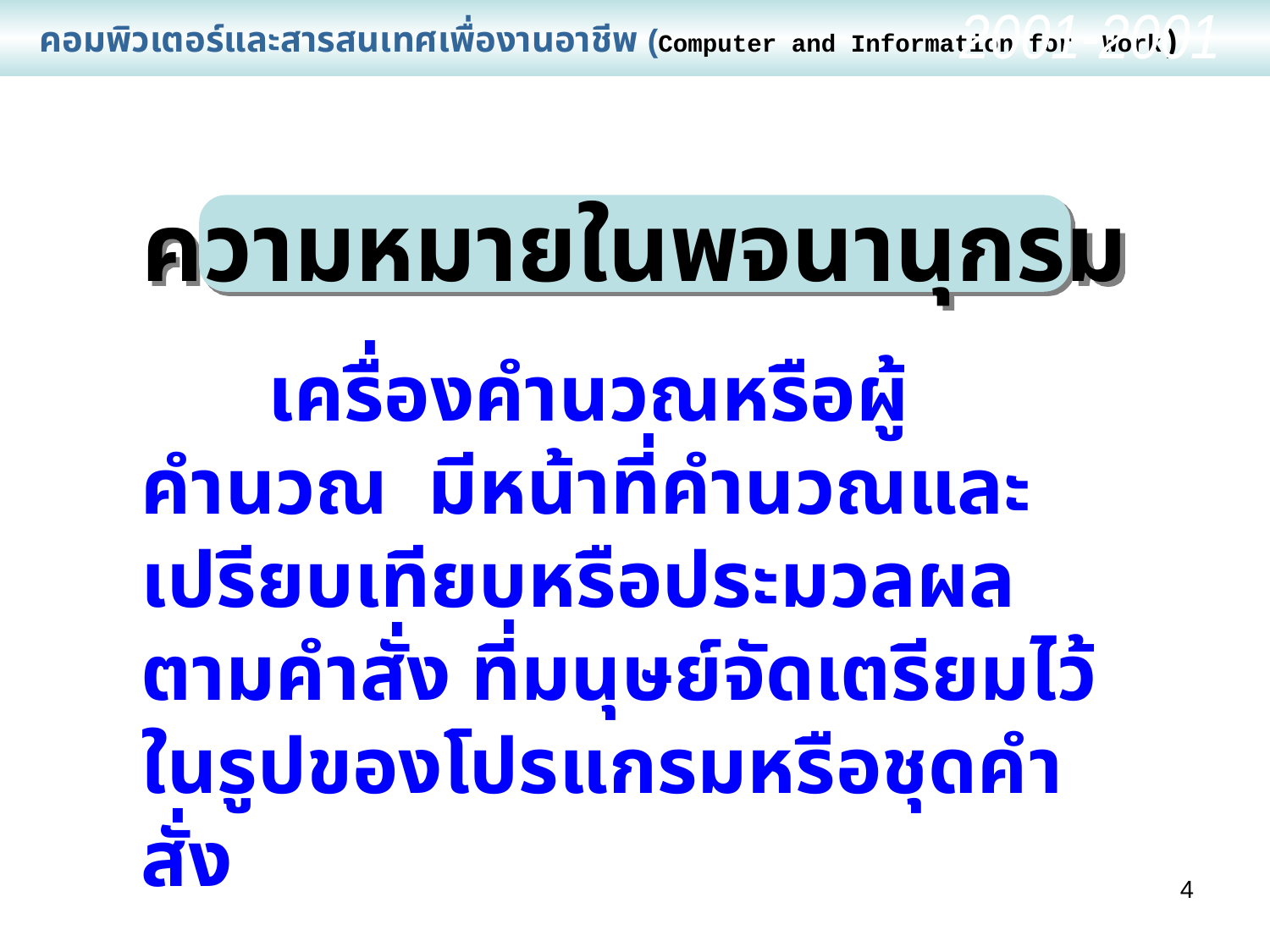

คอมพิวเตอร์และสารสนเทศเพื่องานอาชีพ (Computer and Information for  Work)
2001-2001
ความหมายในพจนานุกรม
	เครื่องคำนวณหรือผู้คำนวณ  มีหน้าที่คำนวณและเปรียบเทียบหรือประมวลผลตามคำสั่ง ที่มนุษย์จัดเตรียมไว้ในรูปของโปรแกรมหรือชุดคำสั่ง
4